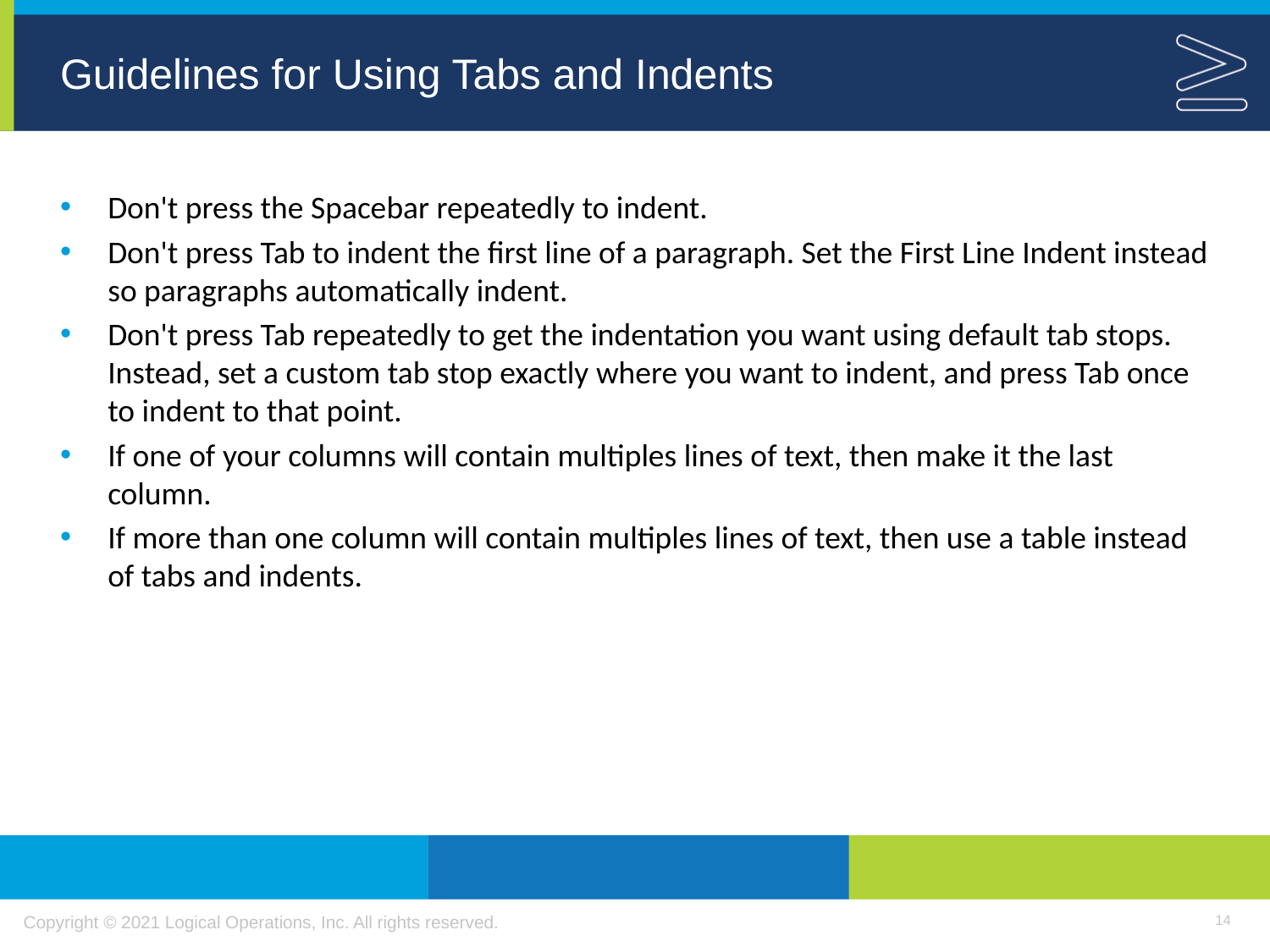

# Guidelines for Using Tabs and Indents
Don't press the Spacebar repeatedly to indent.
Don't press Tab to indent the first line of a paragraph. Set the First Line Indent instead so paragraphs automatically indent.
Don't press Tab repeatedly to get the indentation you want using default tab stops. Instead, set a custom tab stop exactly where you want to indent, and press Tab once to indent to that point.
If one of your columns will contain multiples lines of text, then make it the last column.
If more than one column will contain multiples lines of text, then use a table instead of tabs and indents.
14